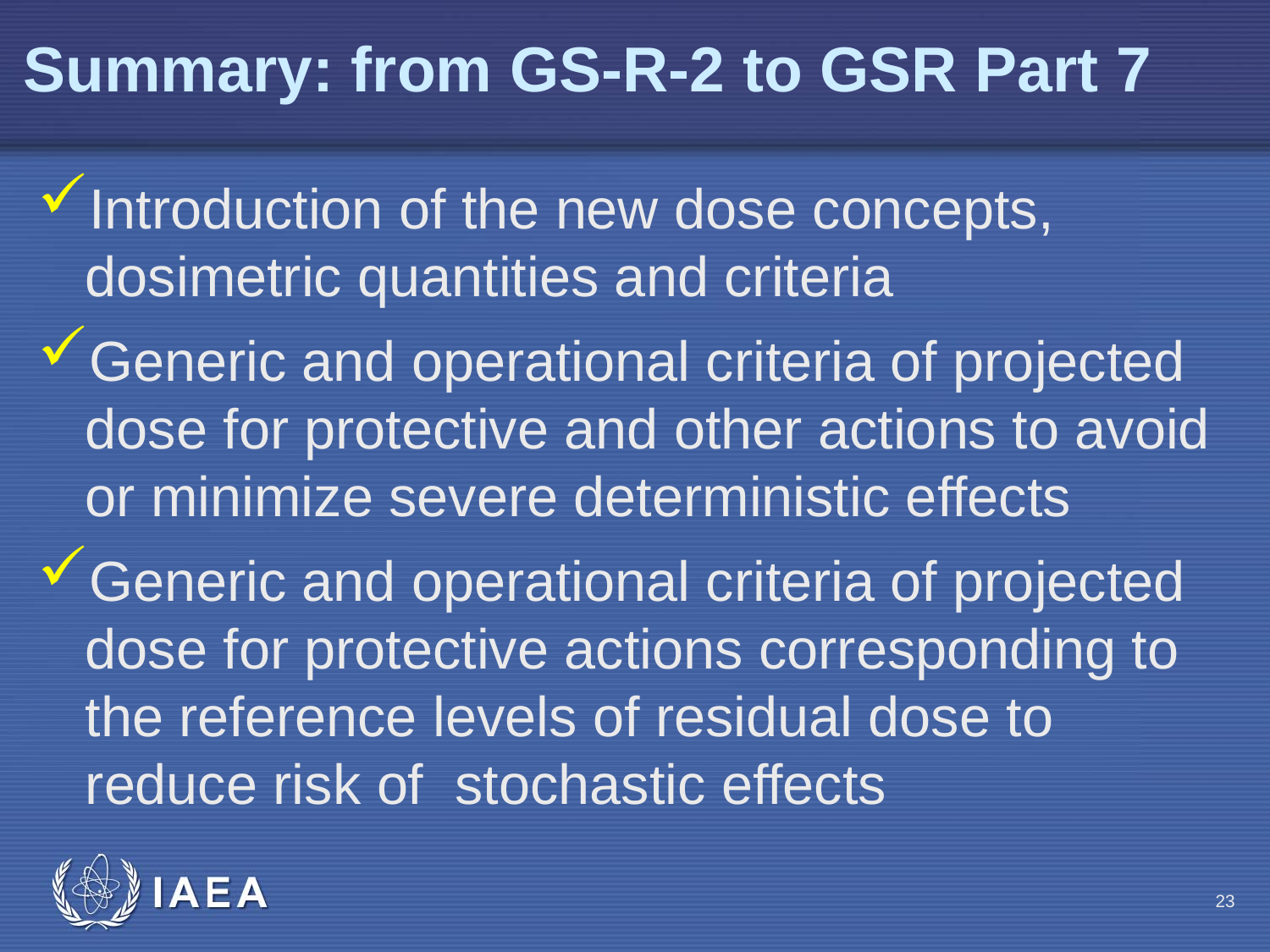

Summary: from GS-R-2 to GSR Part 7
Introduction of the new dose concepts, dosimetric quantities and criteria
Generic and operational criteria of projected dose for protective and other actions to avoid or minimize severe deterministic effects
Generic and operational criteria of projected dose for protective actions corresponding to the reference levels of residual dose to reduce risk of  stochastic effects
23